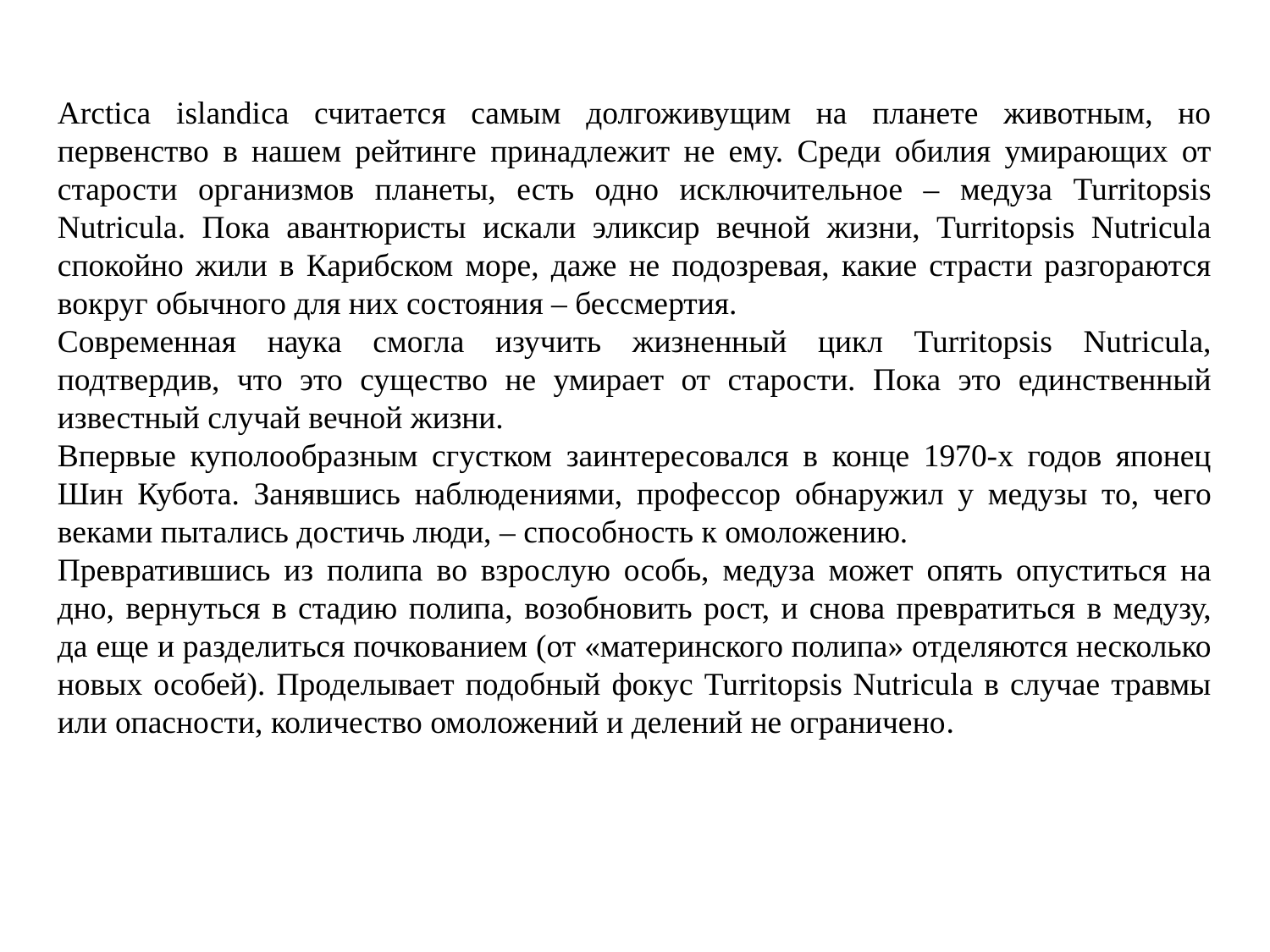

Arctica islandica считается самым долгоживущим на планете животным, но первенство в нашем рейтинге принадлежит не ему. Среди обилия умирающих от старости организмов планеты, есть одно исключительное – медуза Turritopsis Nutricula. Пока авантюристы искали эликсир вечной жизни, Turritopsis Nutricula спокойно жили в Карибском море, даже не подозревая, какие страсти разгораются вокруг обычного для них состояния – бессмертия.
Современная наука смогла изучить жизненный цикл Turritopsis Nutricula, подтвердив, что это существо не умирает от старости. Пока это единственный известный случай вечной жизни.
Впервые куполообразным сгустком заинтересовался в конце 1970-х годов японец Шин Кубота. Занявшись наблюдениями, профессор обнаружил у медузы то, чего веками пытались достичь люди, – способность к омоложению.
Превратившись из полипа во взрослую особь, медуза может опять опуститься на дно, вернуться в стадию полипа, возобновить рост, и снова превратиться в медузу, да еще и разделиться почкованием (от «материнского полипа» отделяются несколько новых особей). Проделывает подобный фокус Turritopsis Nutricula в случае травмы или опасности, количество омоложений и делений не ограничено.